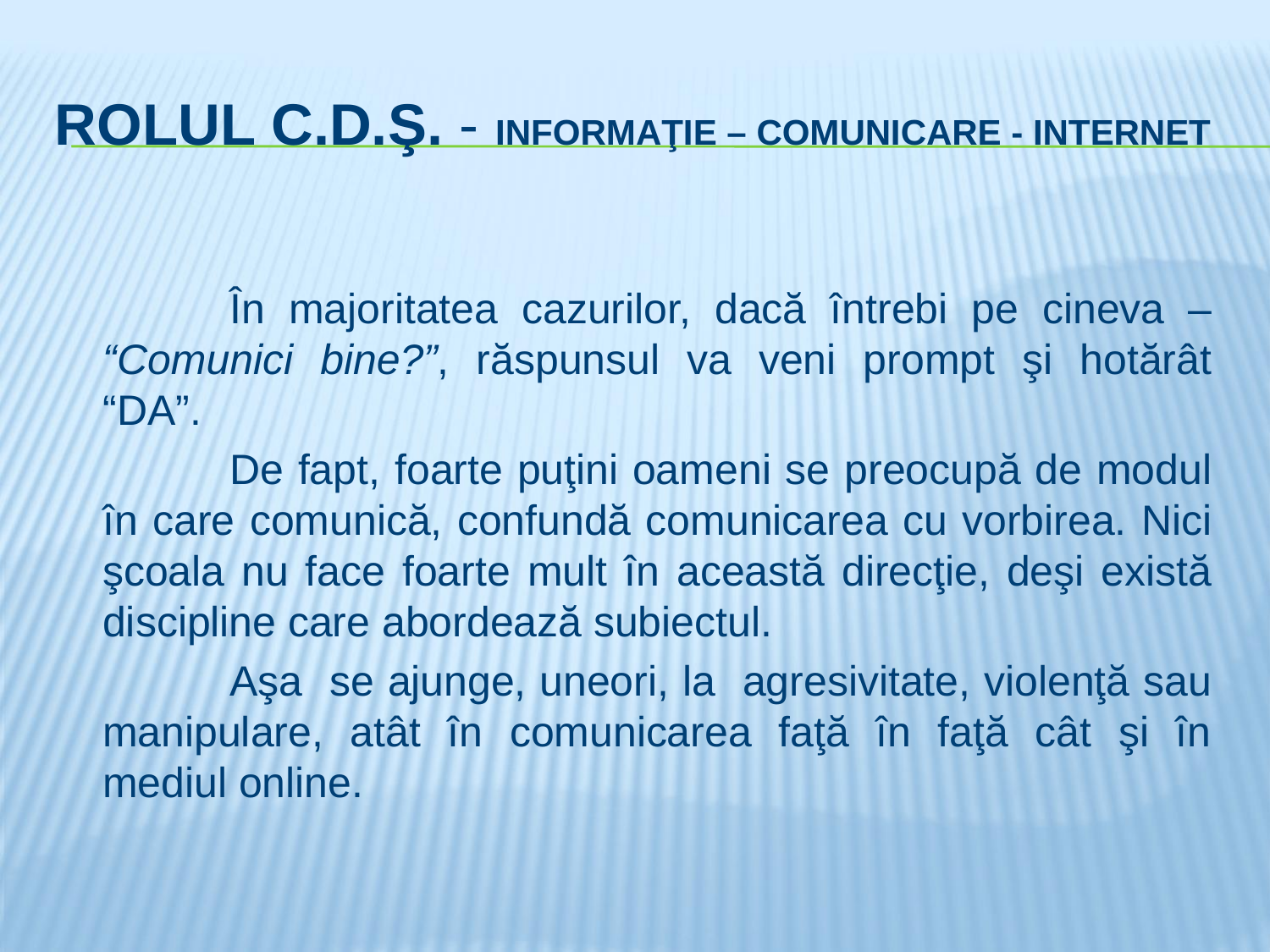

# Rolul C.D.Ş. - Informaţie – Comunicare - Internet

		În majoritatea cazurilor, dacă întrebi pe cineva – “Comunici bine?”, răspunsul va veni prompt şi hotărât “DA”.
		De fapt, foarte puţini oameni se preocupă de modul în care comunică, confundă comunicarea cu vorbirea. Nici şcoala nu face foarte mult în această direcţie, deşi există discipline care abordează subiectul.
		Aşa  se ajunge, uneori, la  agresivitate, violenţă sau manipulare, atât în comunicarea faţă în faţă cât şi în mediul online.